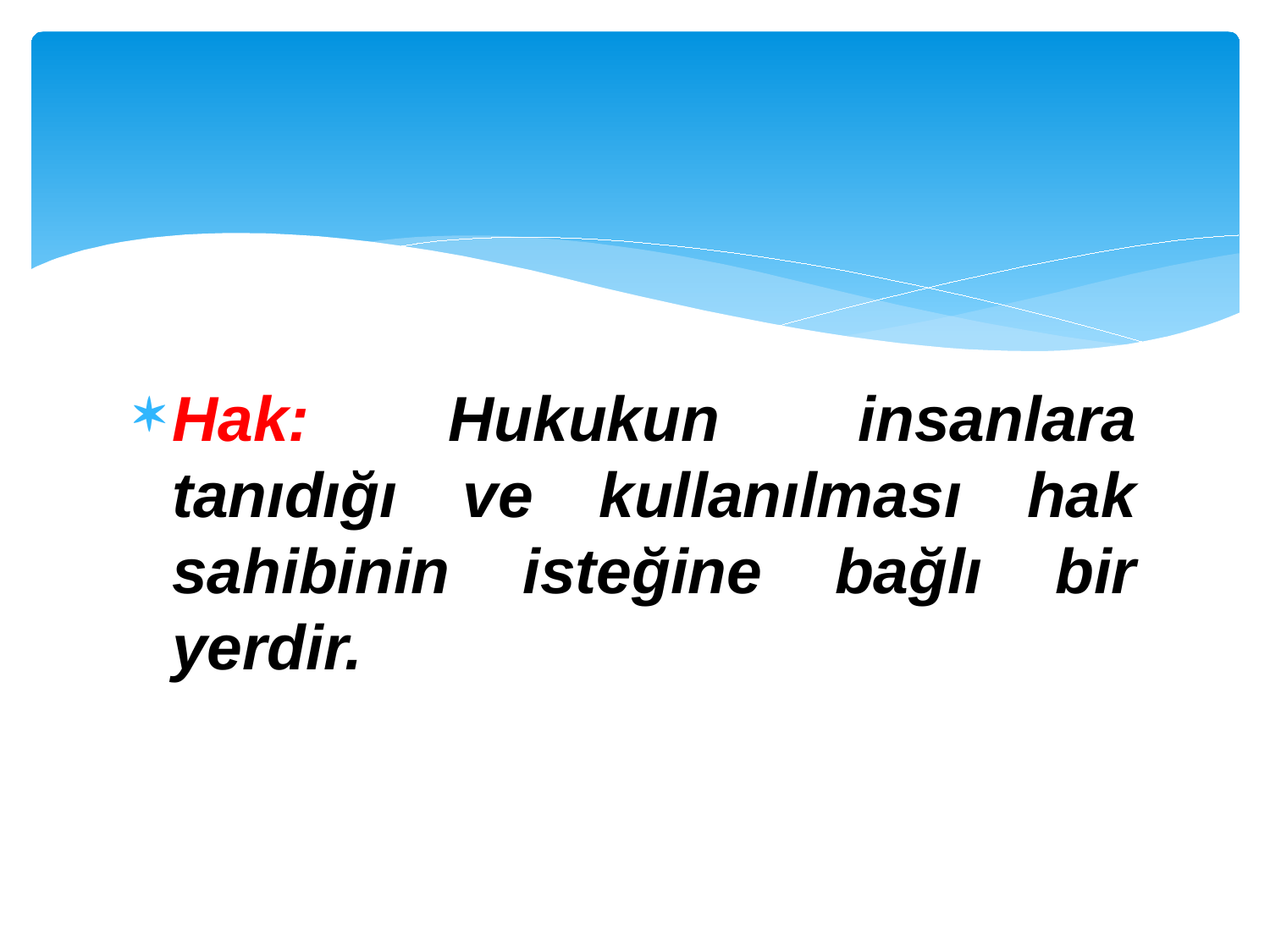

#
Hak: Hukukun insanlara tanıdığı ve kullanılması hak sahibinin isteğine bağlı bir yerdir.